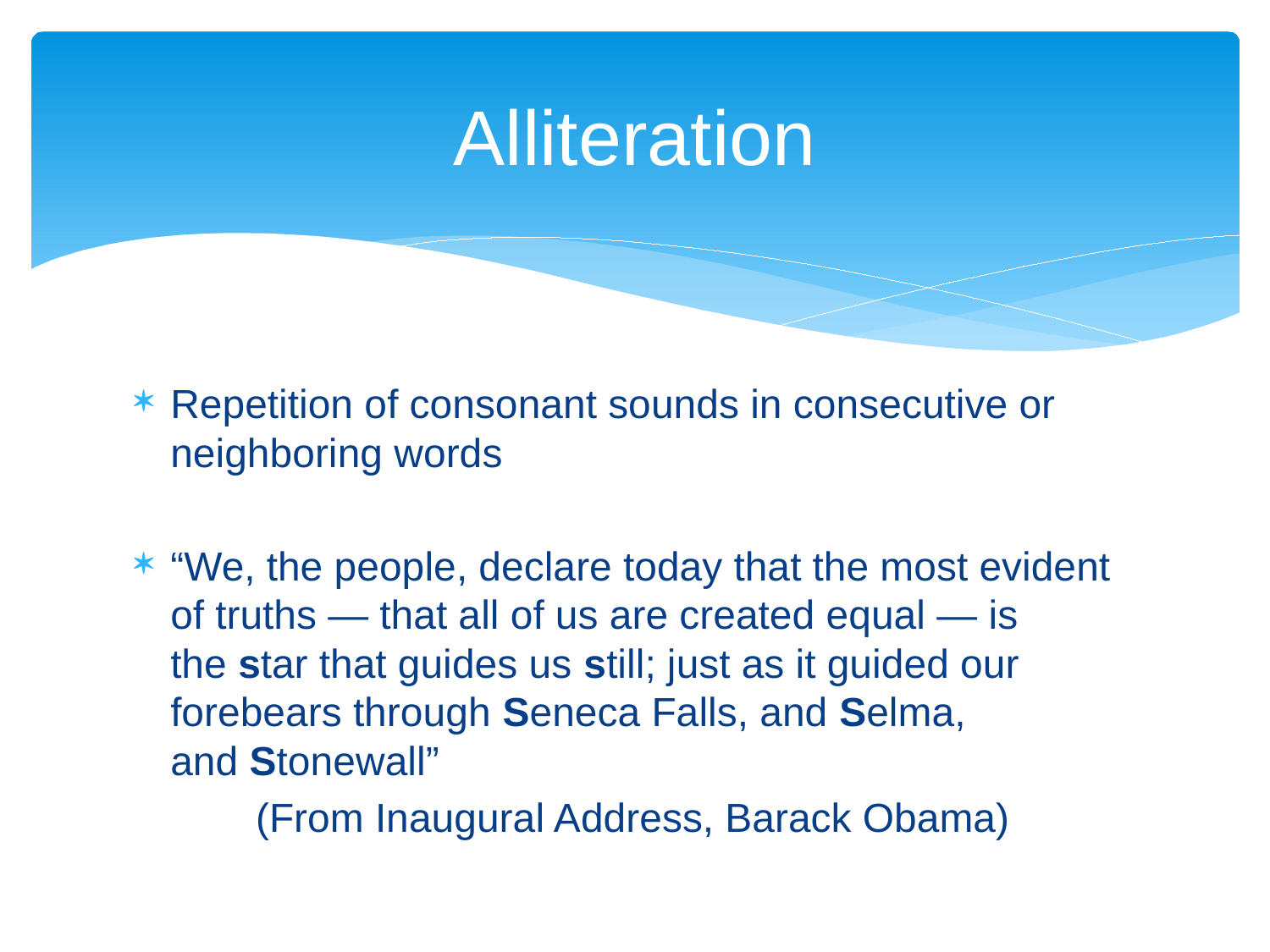

# Alliteration
Repetition of consonant sounds in consecutive or neighboring words

“We, the people, declare today that the most evident of truths — that all of us are created equal — is the star that guides us still; just as it guided our forebears through Seneca Falls, and Selma, and Stonewall”
	(From Inaugural Address, Barack Obama)